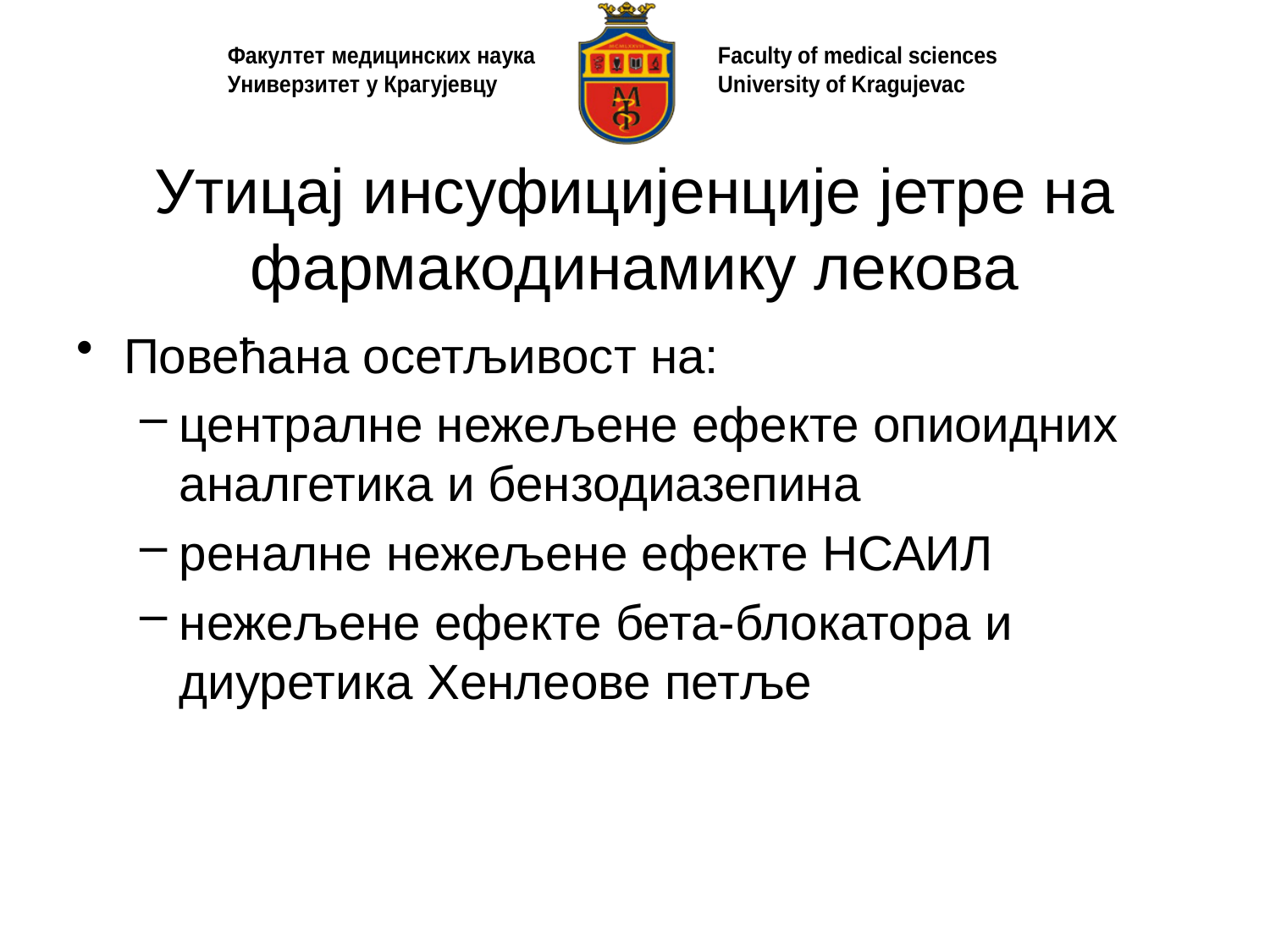

# Утицај инсуфицијенције јетре на фармакодинамику лекова
Повећана осетљивост на:
централне нежељене ефекте опиоидних аналгетика и бензодиазепина
реналне нежељене ефекте НСАИЛ
нежељене ефекте бета-блокатора и диуретика Хенлеове петље